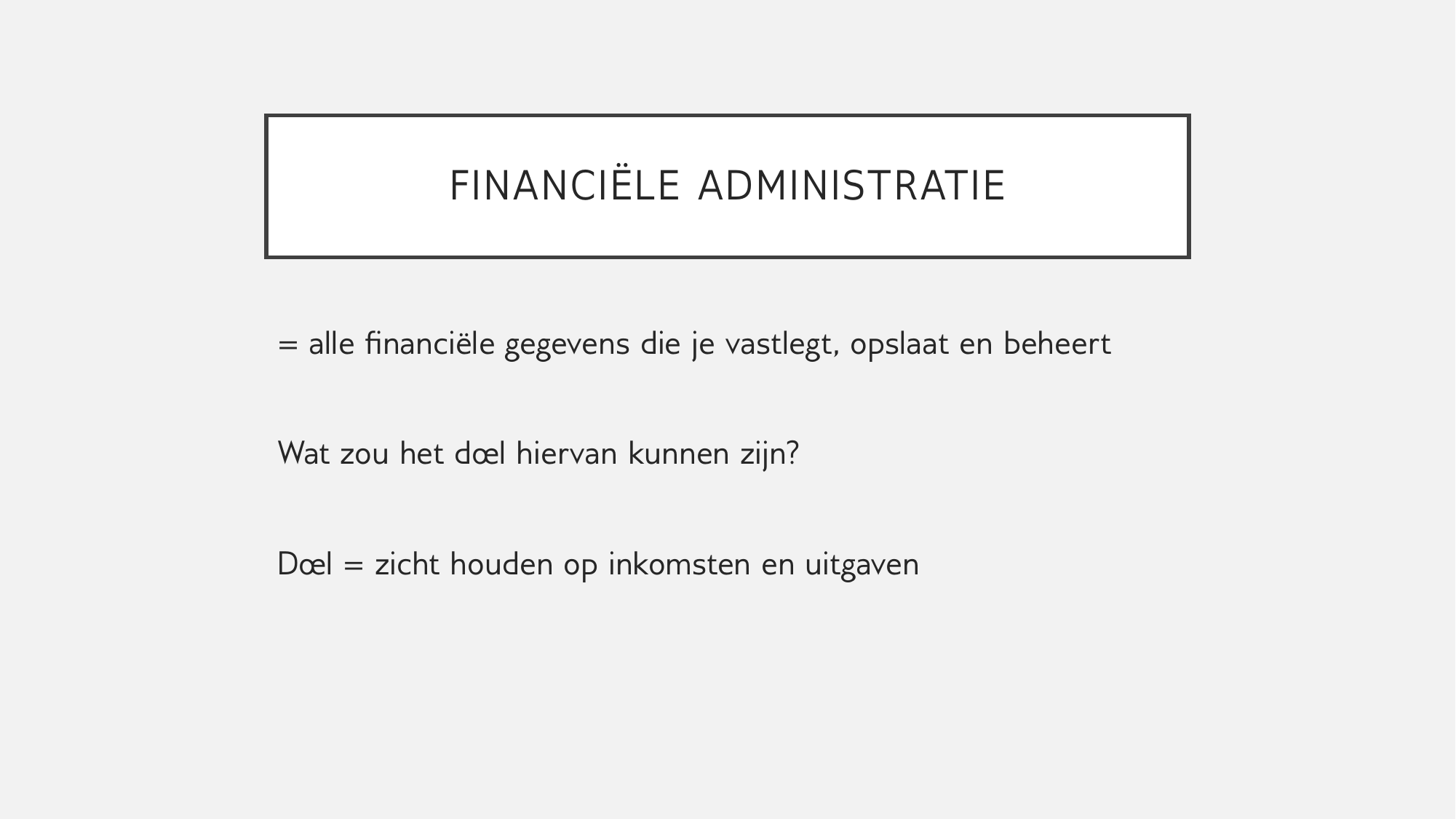

# Financiële administratie
= alle financiële gegevens die je vastlegt, opslaat en beheert

Wat zou het doel hiervan kunnen zijn?

Doel = zicht houden op inkomsten en uitgaven